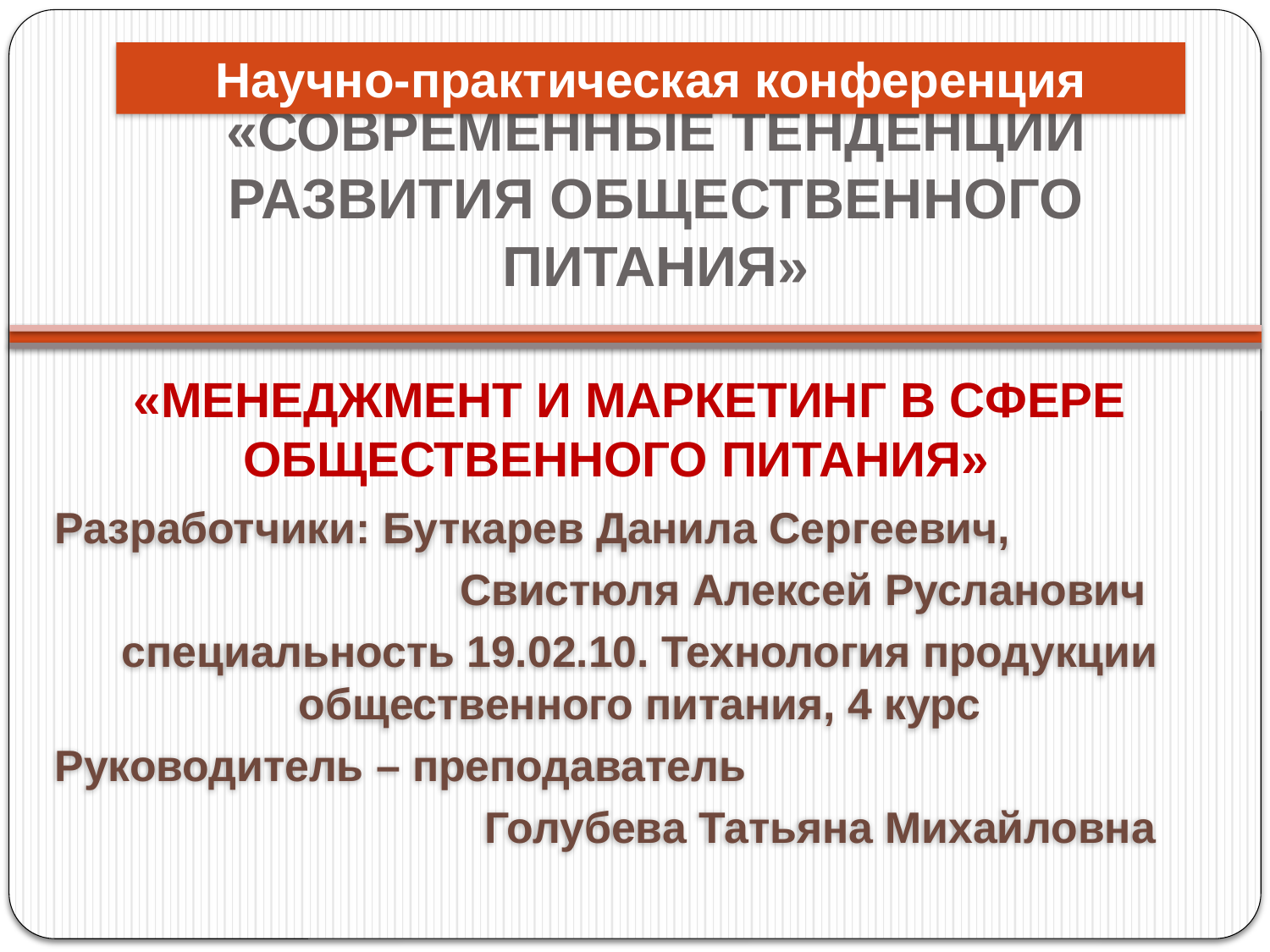

Научно-практическая конференция
# «СОВРЕМЕННЫЕ ТЕНДЕНЦИИ РАЗВИТИЯ ОБЩЕСТВЕННОГО ПИТАНИЯ»
«МЕНЕДЖМЕНТ И МАРКЕТИНГ В СФЕРЕ ОБЩЕСТВЕННОГО ПИТАНИЯ»

Разработчики: Буткарев Данила Сергеевич,
                                 Свистюля Алексей Русланович
специальность 19.02.10. Технология продукции общественного питания, 4 курс
Руководитель – преподаватель
                                   Голубева Татьяна Михайловна